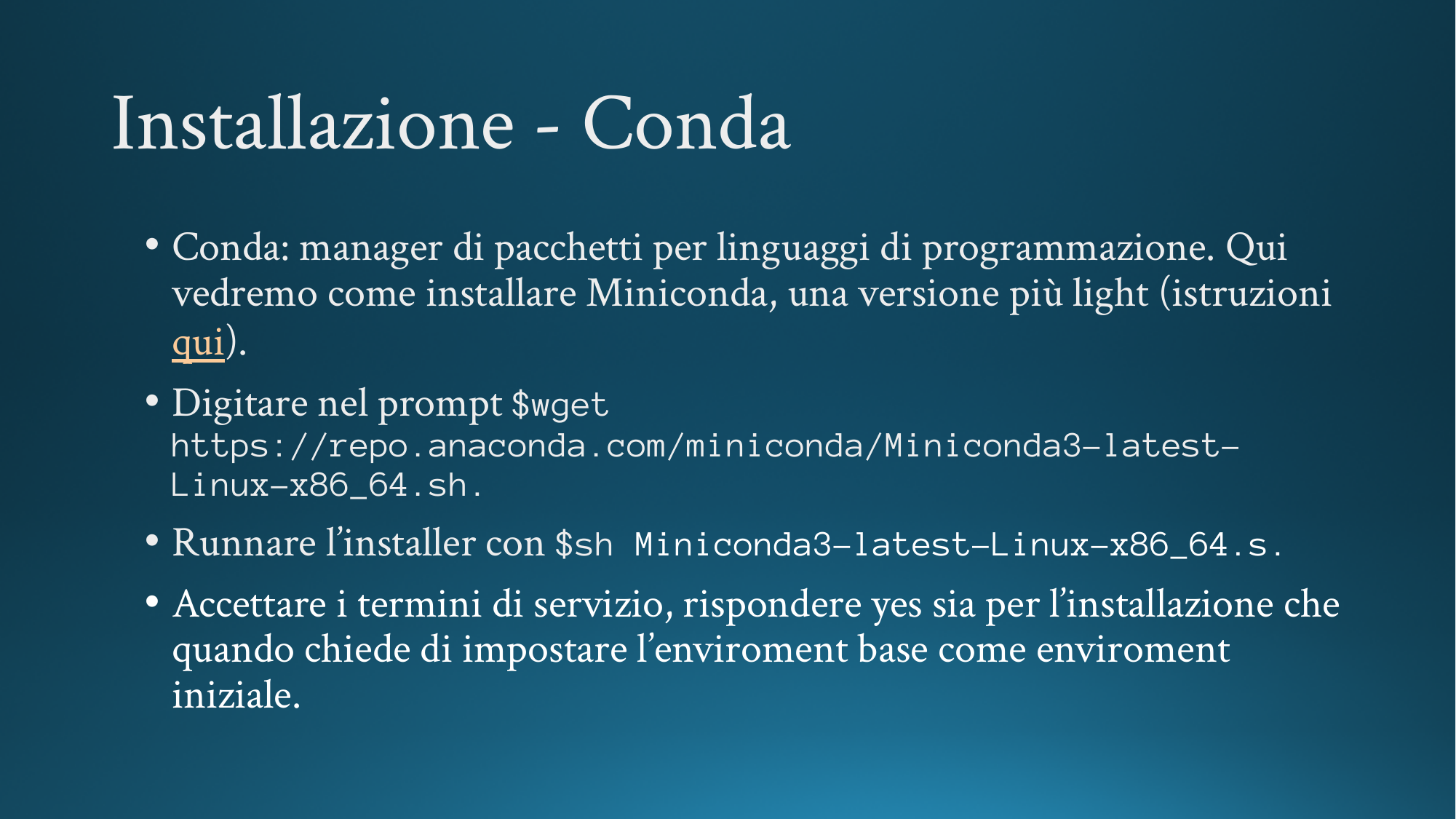

# Installazione - Conda
Conda: manager di pacchetti per linguaggi di programmazione. Qui vedremo come installare Miniconda, una versione più light (istruzioni qui).
Digitare nel prompt $wget https://repo.anaconda.com/miniconda/Miniconda3-latest-Linux-x86_64.sh.
Runnare l’installer con $sh Miniconda3-latest-Linux-x86_64.s.
Accettare i termini di servizio, rispondere yes sia per l’installazione che quando chiede di impostare l’enviroment base come enviroment iniziale.